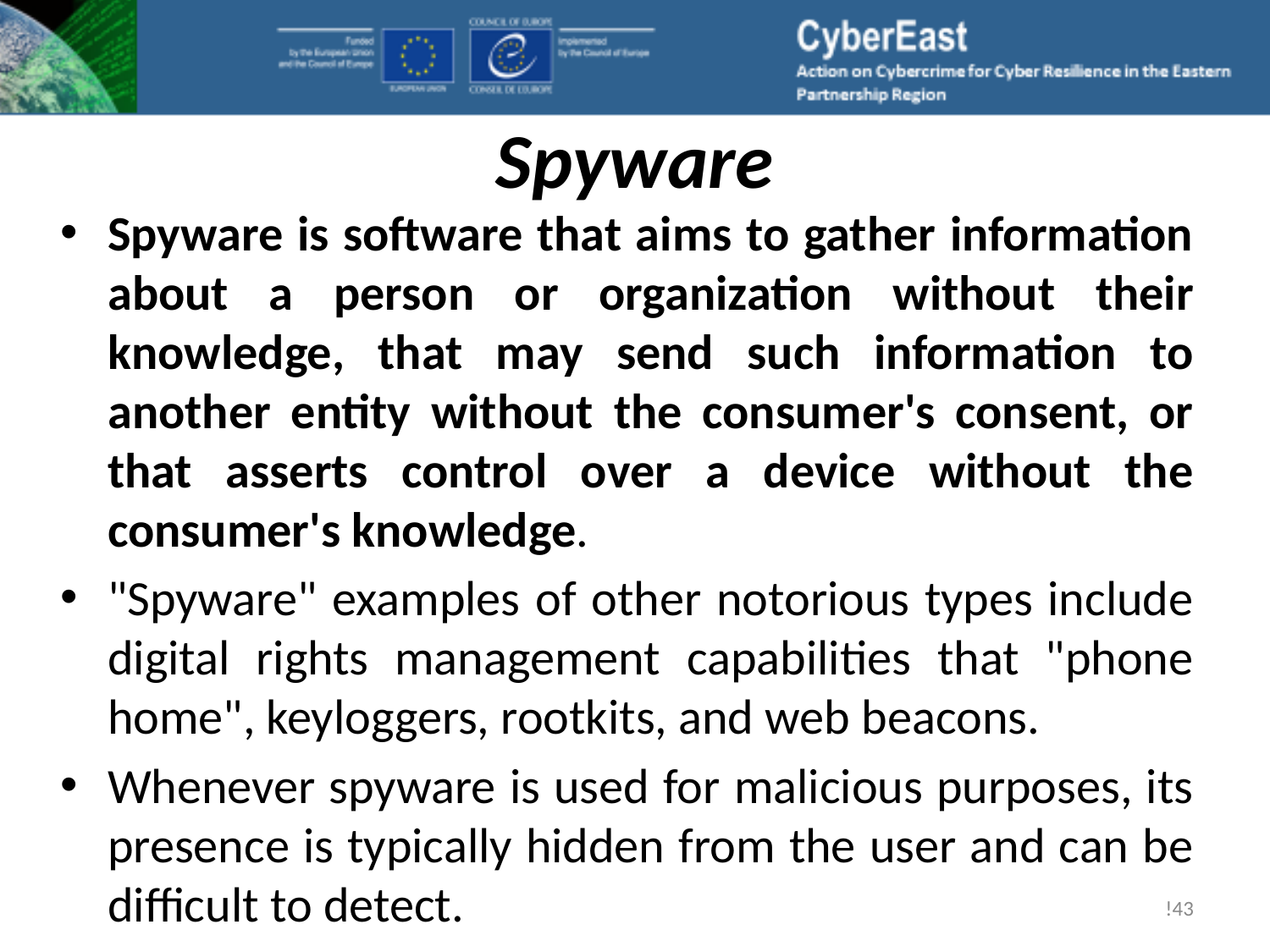

# Spyware
Spyware is software that aims to gather information about a person or organization without their knowledge, that may send such information to another entity without the consumer's consent, or that asserts control over a device without the consumer's knowledge.
"Spyware" examples of other notorious types include digital rights management capabilities that "phone home", keyloggers, rootkits, and web beacons.
Whenever spyware is used for malicious purposes, its presence is typically hidden from the user and can be difficult to detect.
!43